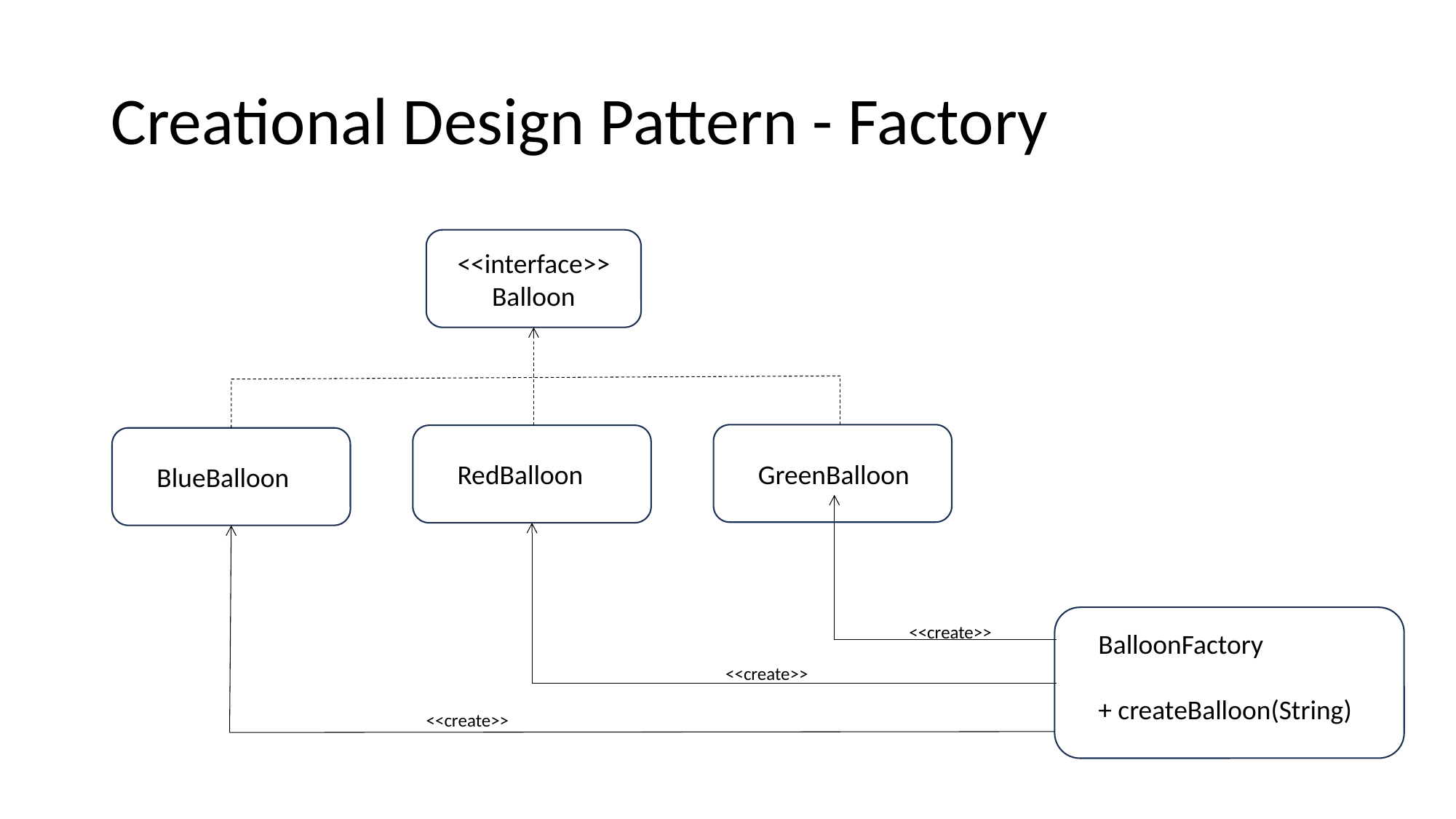

# Creational Design Pattern - Factory

<<interface>>
Balloon

GreenBalloon

RedBalloon

BlueBalloon

BalloonFactory

+ createBalloon(String)
<<create>>
<<create>>
<<create>>